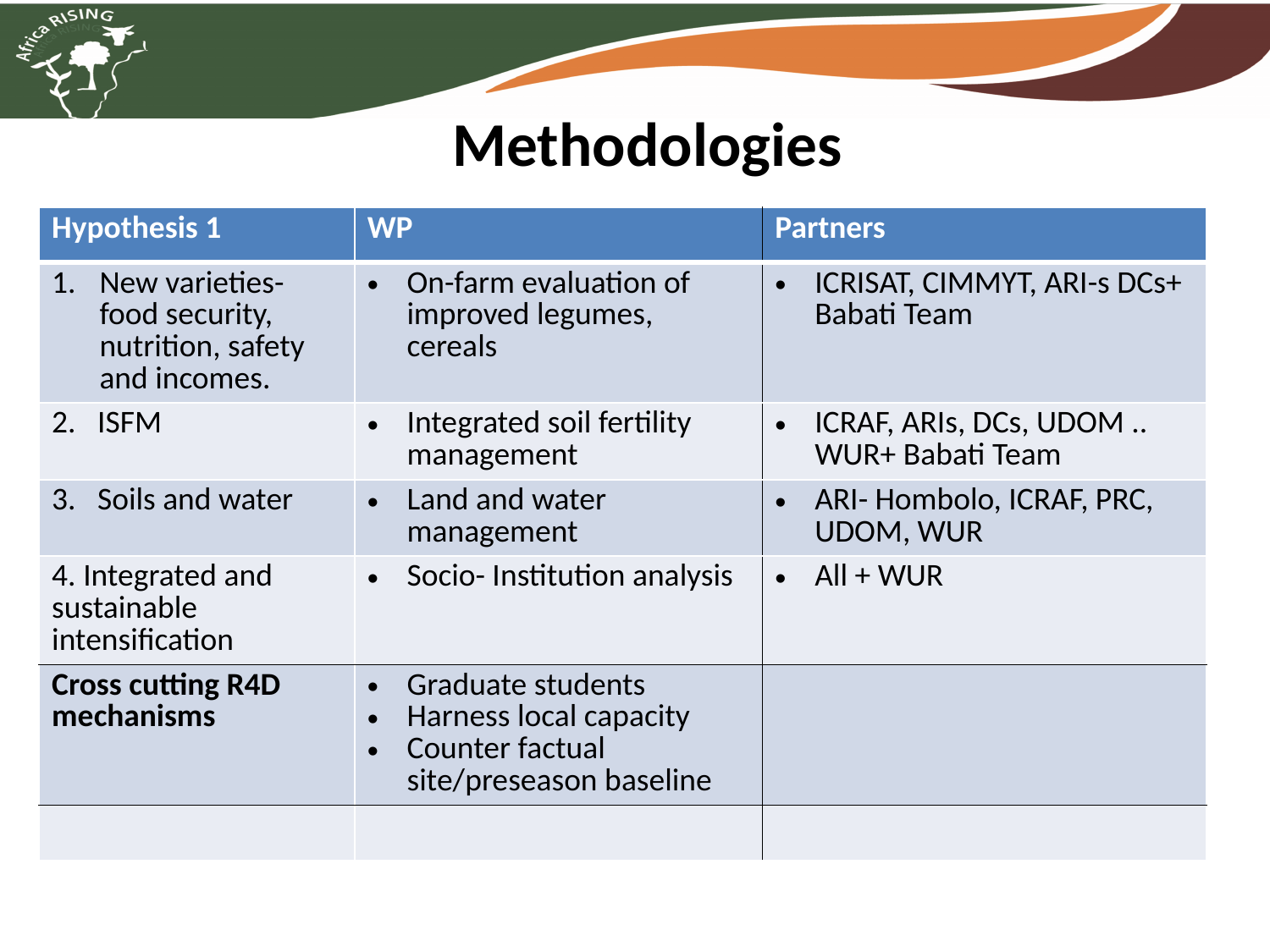

# Methodologies
| Hypothesis 1 | WP | Partners |
| --- | --- | --- |
| New varieties- food security, nutrition, safety and incomes. | On-farm evaluation of improved legumes, cereals | ICRISAT, CIMMYT, ARI-s DCs+ Babati Team |
| 2. ISFM | Integrated soil fertility management | ICRAF, ARIs, DCs, UDOM .. WUR+ Babati Team |
| 3. Soils and water | Land and water management | ARI- Hombolo, ICRAF, PRC, UDOM, WUR |
| 4. Integrated and sustainable intensification | Socio- Institution analysis | All + WUR |
| Cross cutting R4D mechanisms | Graduate students Harness local capacity Counter factual site/preseason baseline |  |
|  |  |  |